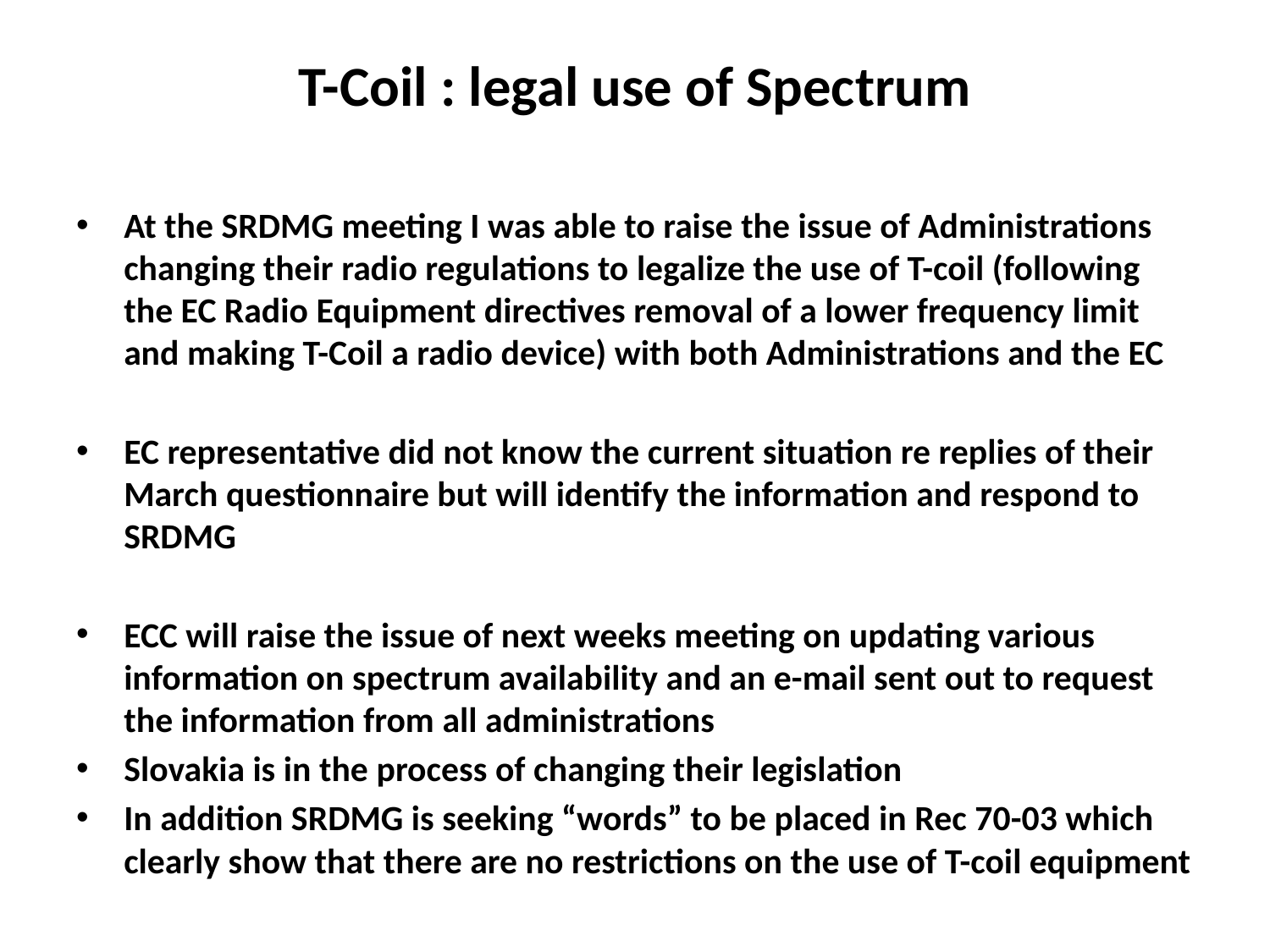

# T-Coil : legal use of Spectrum
At the SRDMG meeting I was able to raise the issue of Administrations changing their radio regulations to legalize the use of T-coil (following the EC Radio Equipment directives removal of a lower frequency limit and making T-Coil a radio device) with both Administrations and the EC

EC representative did not know the current situation re replies of their March questionnaire but will identify the information and respond to SRDMG

ECC will raise the issue of next weeks meeting on updating various information on spectrum availability and an e-mail sent out to request the information from all administrations
Slovakia is in the process of changing their legislation
In addition SRDMG is seeking “words” to be placed in Rec 70-03 which clearly show that there are no restrictions on the use of T-coil equipment